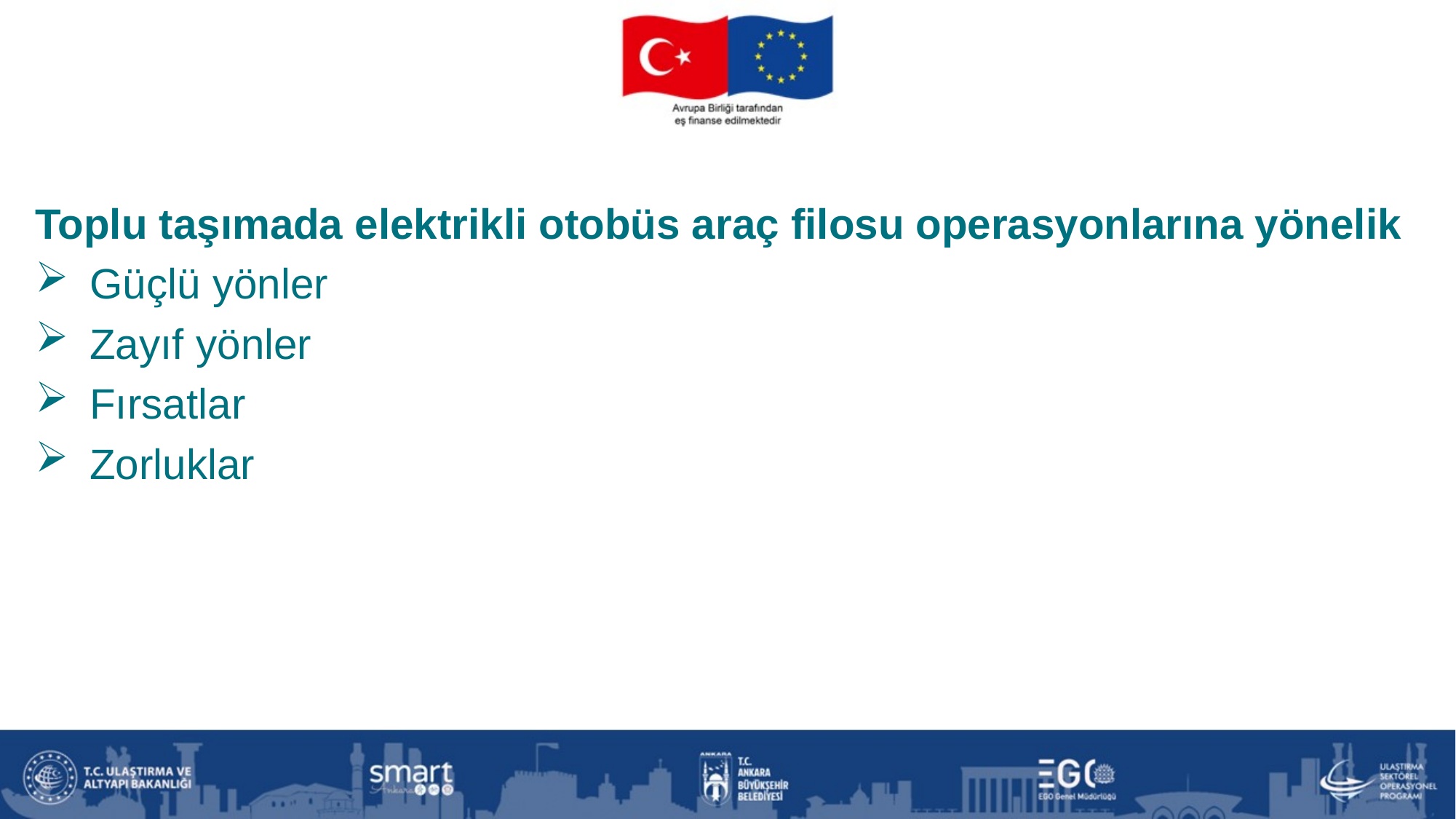

Toplu taşımada elektrikli otobüs araç filosu operasyonlarına yönelik
Güçlü yönler
Zayıf yönler
Fırsatlar
Zorluklar